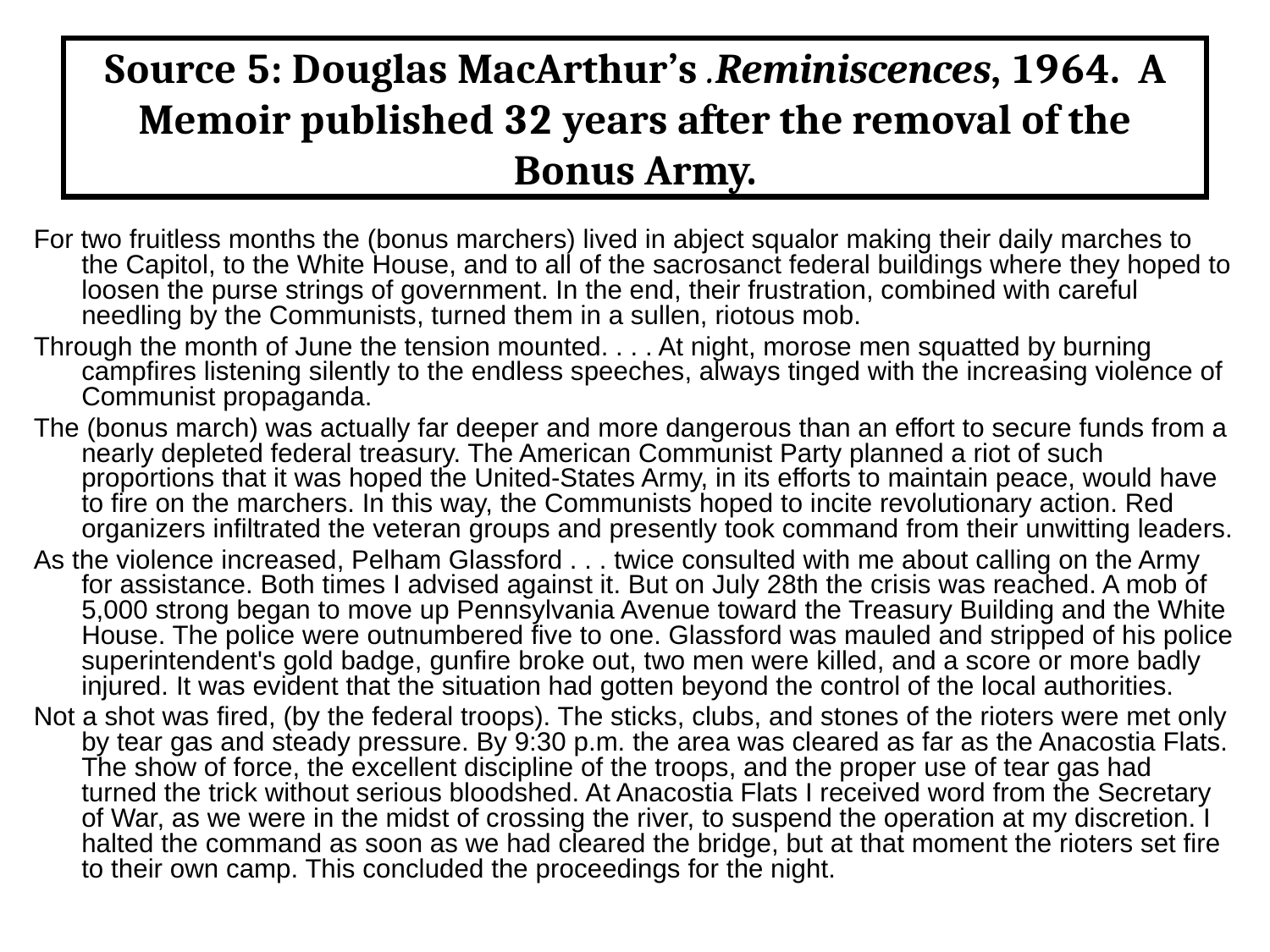

# Source 5: Douglas MacArthur’s .Reminiscences, 1964.  A Memoir published 32 years after the removal of the Bonus Army.
For two fruitless months the (bonus marchers) lived in abject squalor making their daily marches to the Capitol, to the White House, and to all of the sacrosanct federal buildings where they hoped to loosen the purse strings of government. In the end, their frustration, combined with careful needling by the Communists, turned them in a sullen, riotous mob.
Through the month of June the tension mounted. . . . At night, morose men squatted by burning campfires listening silently to the endless speeches, always tinged with the increasing violence of Communist propaganda.
The (bonus march) was actually far deeper and more dangerous than an effort to secure funds from a nearly depleted federal treasury. The American Communist Party planned a riot of such proportions that it was hoped the United-States Army, in its efforts to maintain peace, would have to fire on the marchers. In this way, the Communists hoped to incite revolutionary action. Red organizers infiltrated the veteran groups and presently took command from their unwitting leaders.
As the violence increased, Pelham Glassford . . . twice consulted with me about calling on the Army for assistance. Both times I advised against it. But on July 28th the crisis was reached. A mob of 5,000 strong began to move up Pennsylvania Avenue toward the Treasury Building and the White House. The police were outnumbered five to one. Glassford was mauled and stripped of his police superintendent's gold badge, gunfire broke out, two men were killed, and a score or more badly injured. It was evident that the situation had gotten beyond the control of the local authorities.
Not a shot was fired, (by the federal troops). The sticks, clubs, and stones of the rioters were met only by tear gas and steady pressure. By 9:30 p.m. the area was cleared as far as the Anacostia Flats. The show of force, the excellent discipline of the troops, and the proper use of tear gas had turned the trick without serious bloodshed. At Anacostia Flats I received word from the Secretary of War, as we were in the midst of crossing the river, to suspend the operation at my discretion. I halted the command as soon as we had cleared the bridge, but at that moment the rioters set fire to their own camp. This concluded the proceedings for the night.